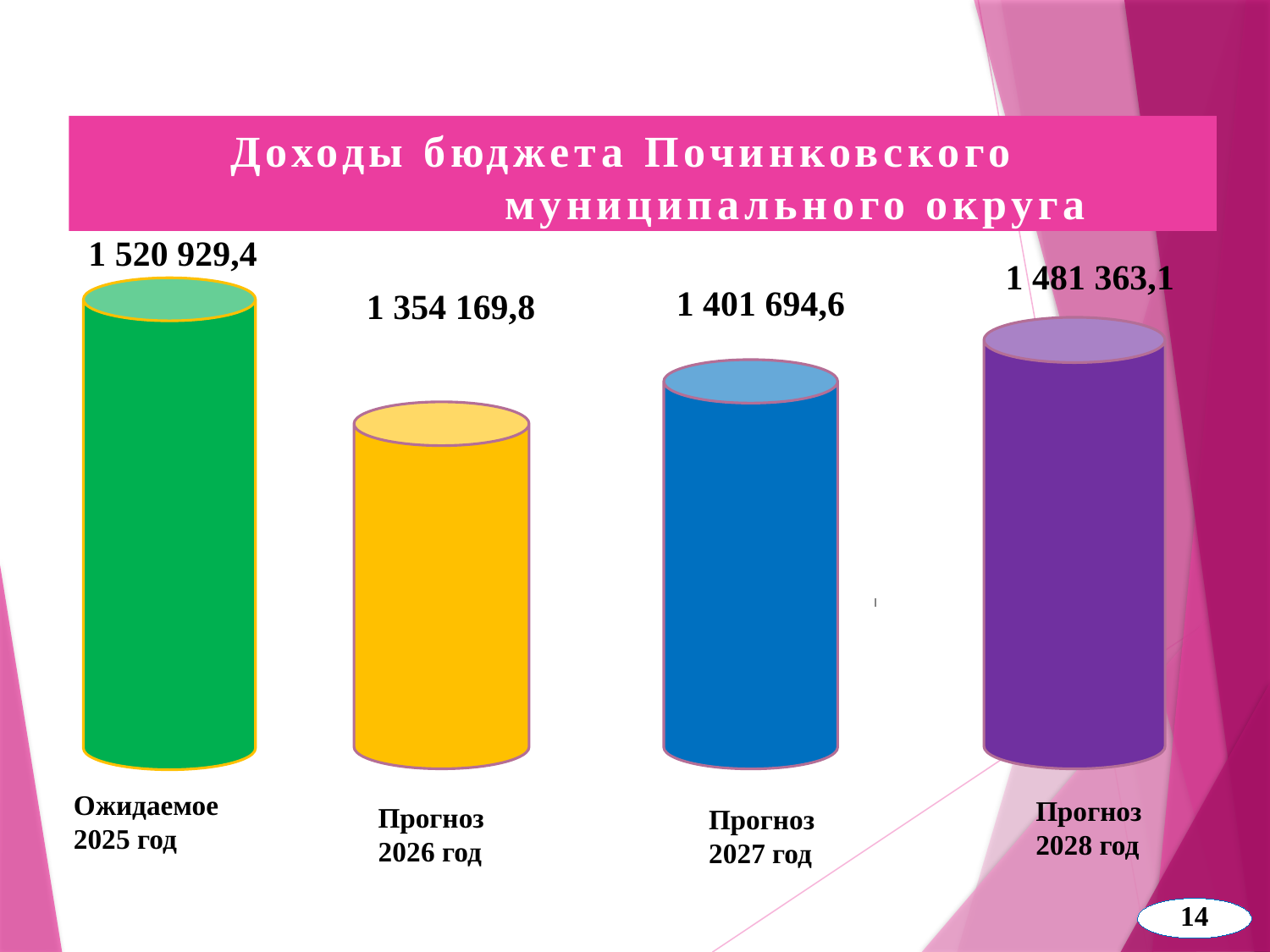

Доходы бюджета Починковского муниципального округа
1 520 929,4
 1 481 363,1

1 401 694,6

1 354 169,8

Ожидаемое    2025 год
Прогноз 2028 год
Прогноз 2026 год
Прогноз 2027 год
14